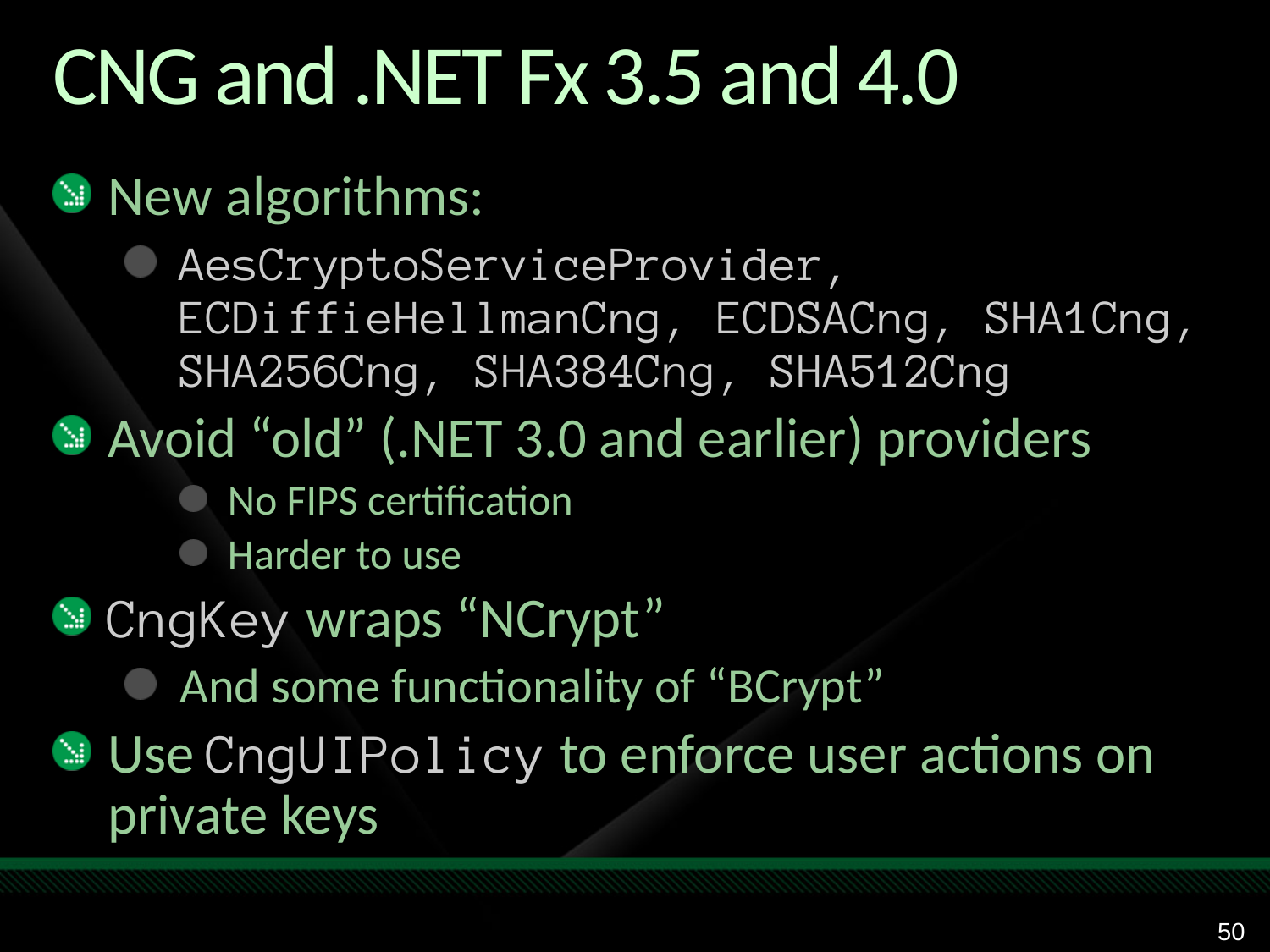

# CNG and .NET Fx 3.5 and 4.0
New algorithms:
AesCryptoServiceProvider, ECDiffieHellmanCng, ECDSACng, SHA1Cng, SHA256Cng, SHA384Cng, SHA512Cng
Avoid “old” (.NET 3.0 and earlier) providers
No FIPS certification
Harder to use
CngKey wraps “NCrypt”
And some functionality of “BCrypt”
Use CngUIPolicy to enforce user actions on private keys